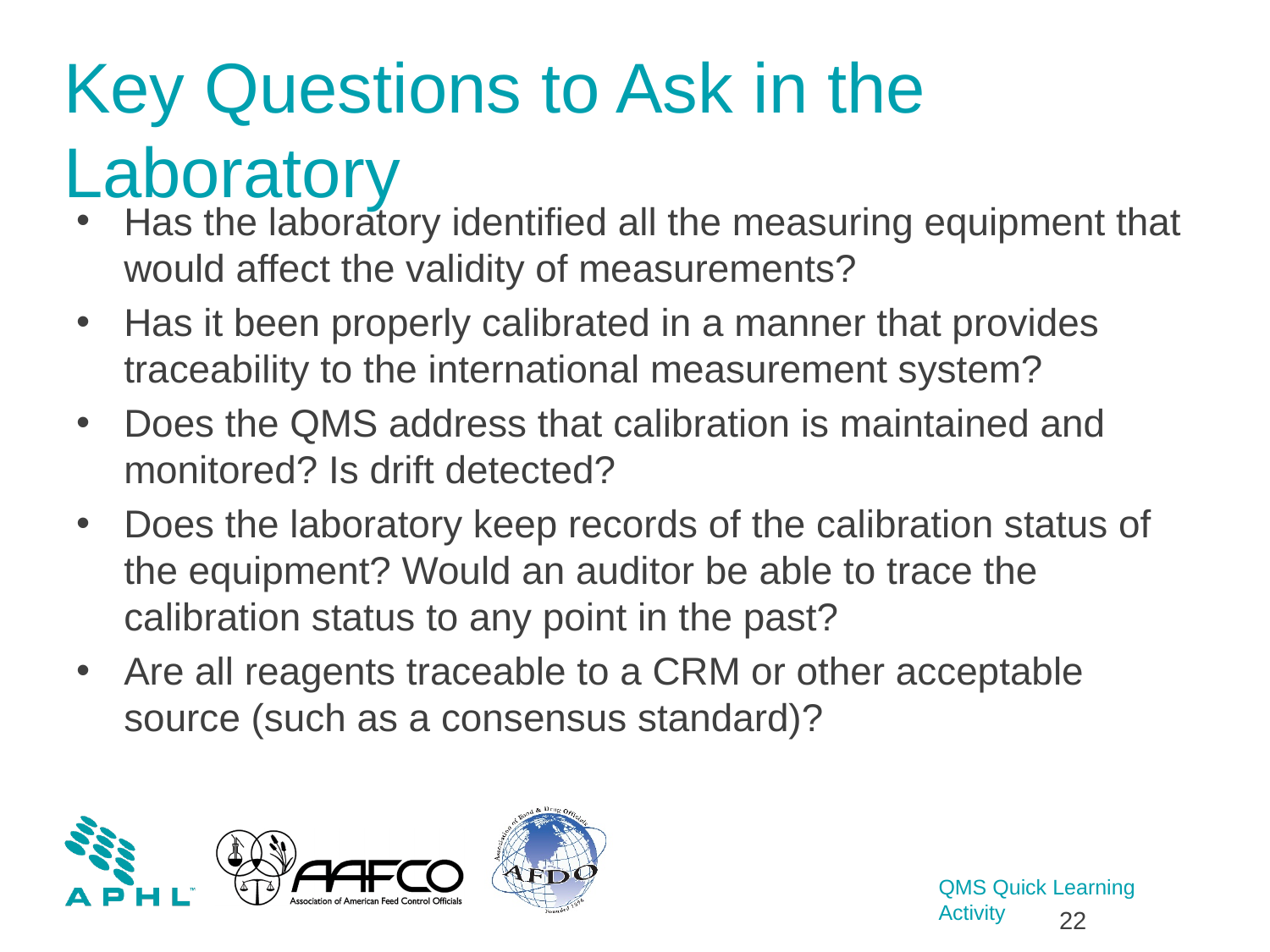

# Key Questions to Ask in the Laboratory
Has the laboratory identified all the measuring equipment that would affect the validity of measurements?
Has it been properly calibrated in a manner that provides traceability to the international measurement system?
Does the QMS address that calibration is maintained and monitored? Is drift detected?
Does the laboratory keep records of the calibration status of the equipment? Would an auditor be able to trace the calibration status to any point in the past?
Are all reagents traceable to a CRM or other acceptable source (such as a consensus standard)?